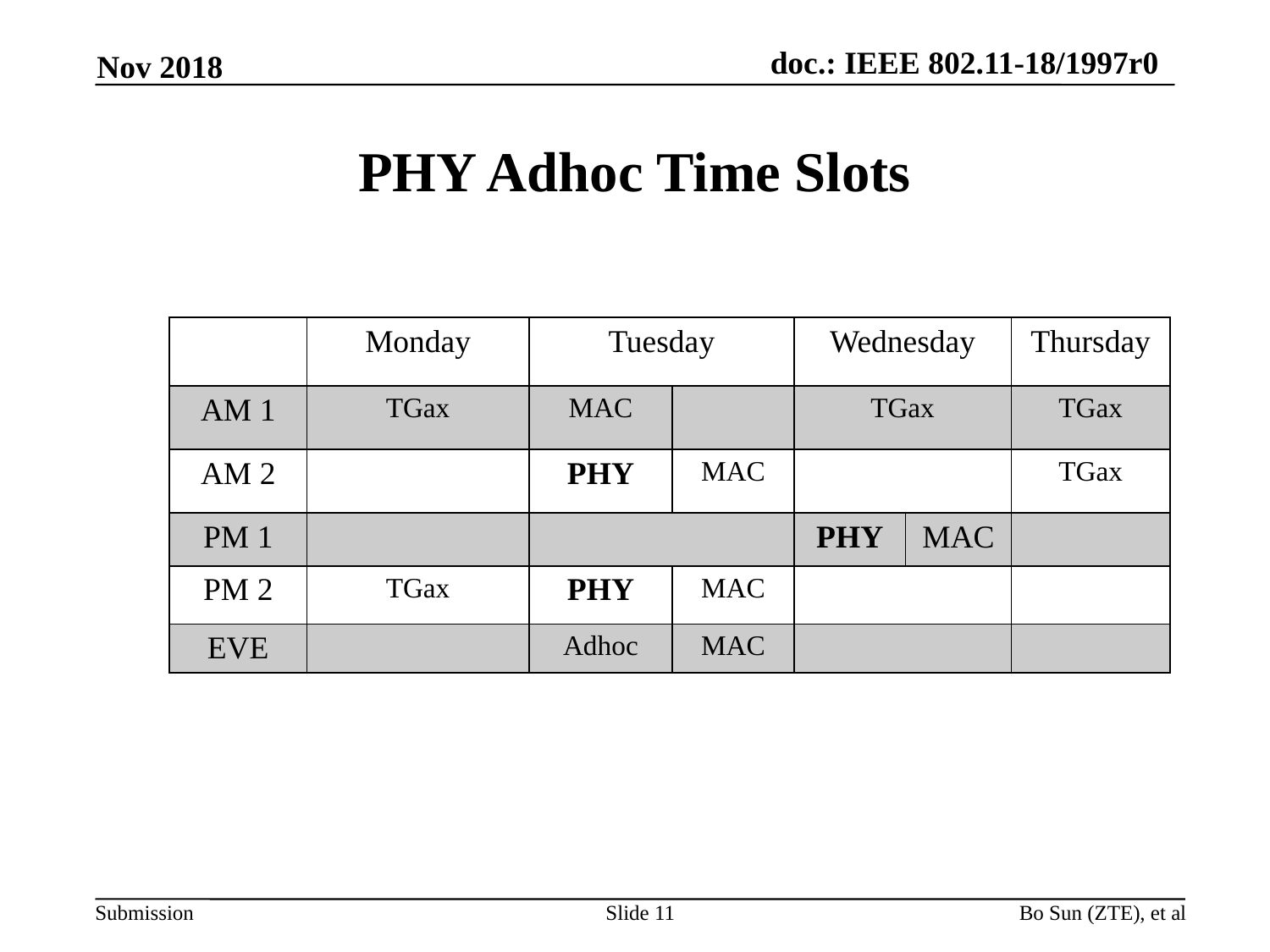

Nov 2018
# PHY Adhoc Time Slots
|  | Monday | Tuesday |  | Wednesday |  | Thursday |
| --- | --- | --- | --- | --- | --- | --- |
| AM 1 | TGax | MAC |  | TGax |  | TGax |
| AM 2 |  | PHY | MAC |  |  | TGax |
| PM 1 |  |  |  | PHY | MAC |  |
| PM 2 | TGax | PHY | MAC |  |  |  |
| EVE |  | Adhoc | MAC |  |  |  |
Slide 11
Bo Sun (ZTE), et al